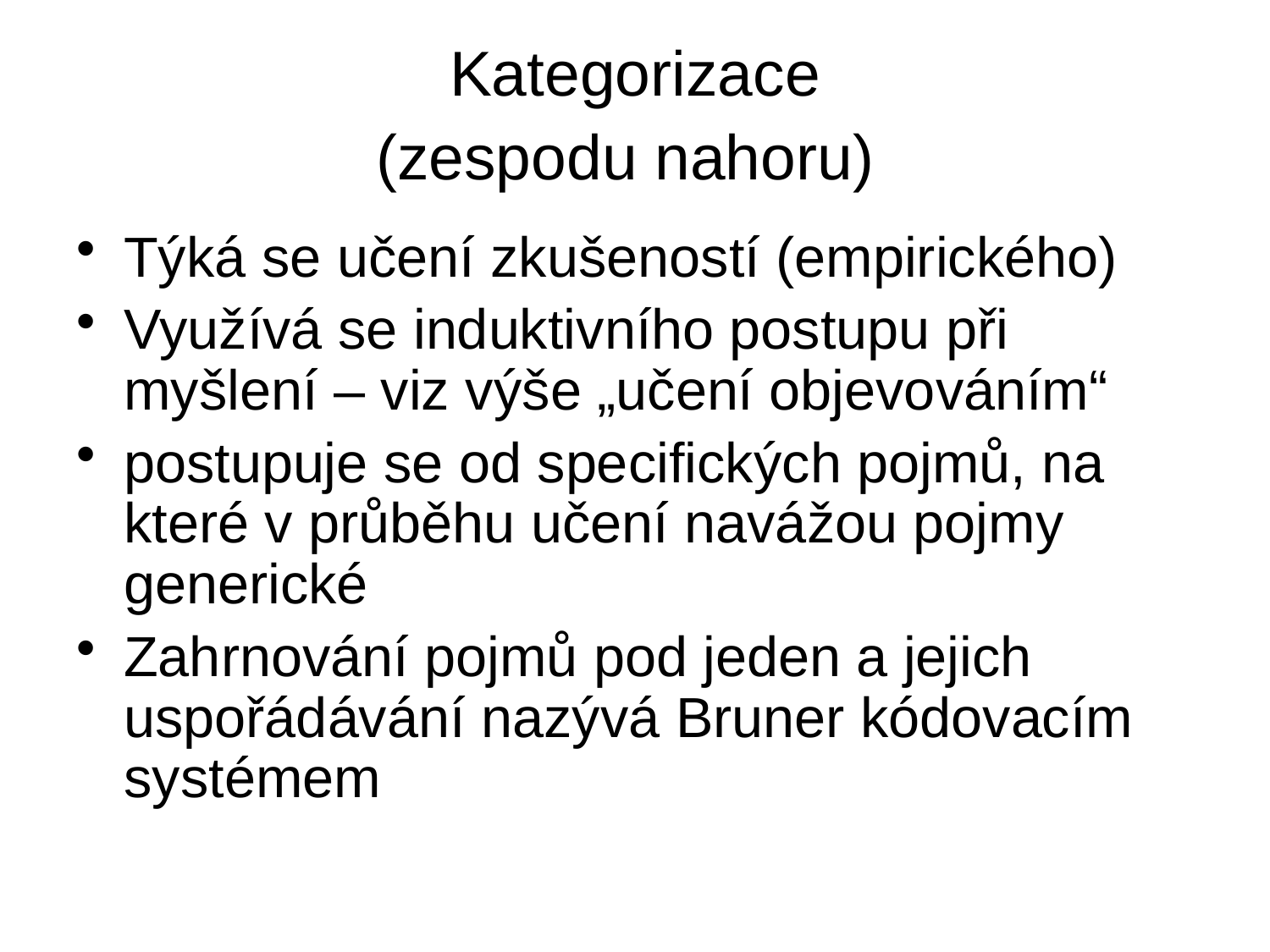

# Kategorizace (zespodu nahoru)
Týká se učení zkušeností (empirického)
Využívá se induktivního postupu při myšlení – viz výše „učení objevováním“
postupuje se od specifických pojmů, na které v průběhu učení navážou pojmy generické
Zahrnování pojmů pod jeden a jejich uspořádávání nazývá Bruner kódovacím systémem